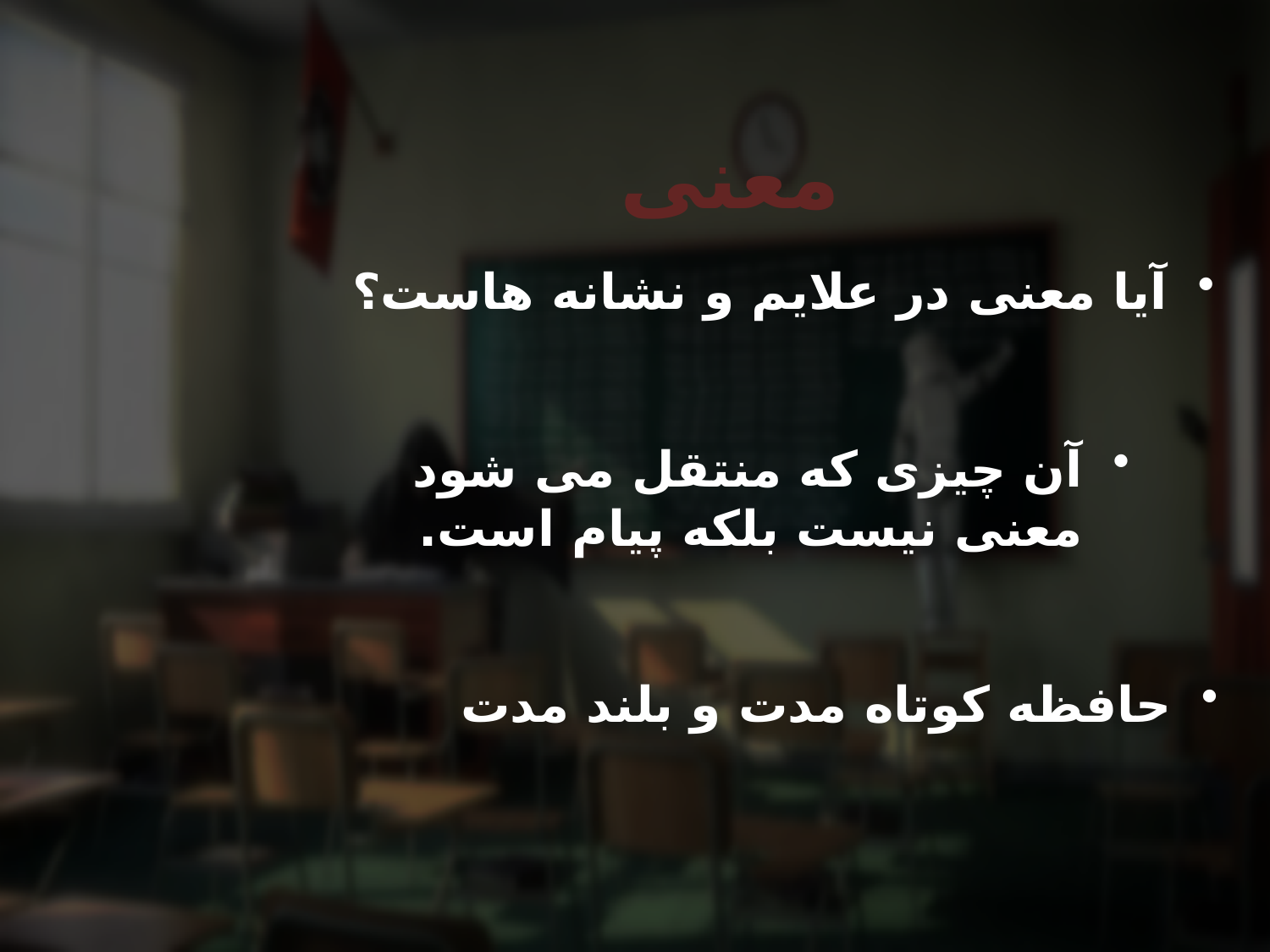

معنی
آیا معنی در علایم و نشانه هاست؟
آن چیزی که منتقل می شود معنی نیست بلکه پیام است.
حافظه کوتاه مدت و بلند مدت